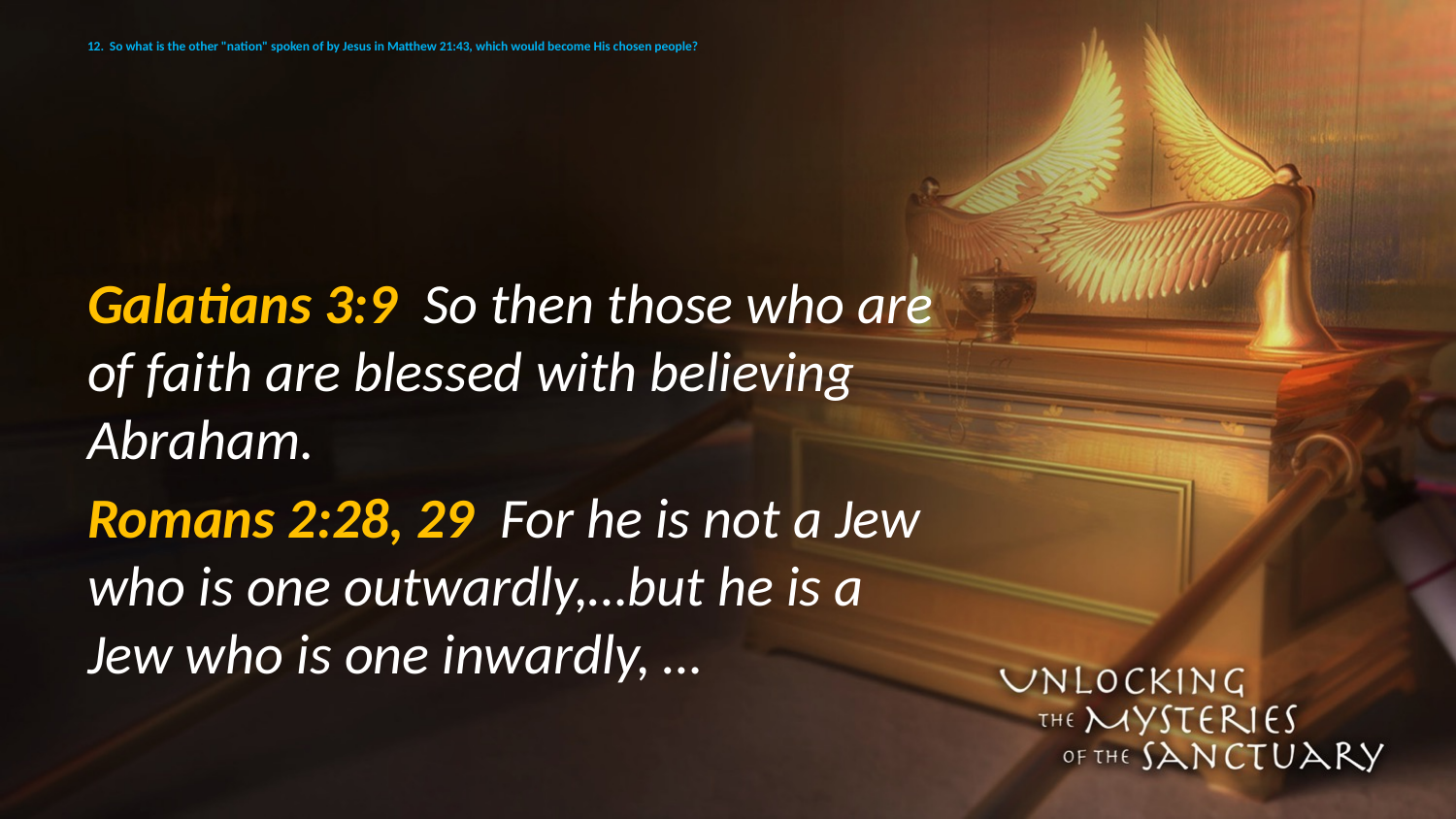

# 12.  So what is the other "nation" spoken of by Jesus in Matthew 21:43, which would become His chosen people?

Galatians 3:9  So then those who are of faith are blessed with believing Abraham.
Romans 2:28, 29  For he is not a Jew who is one outwardly,…but he is a Jew who is one inwardly, …